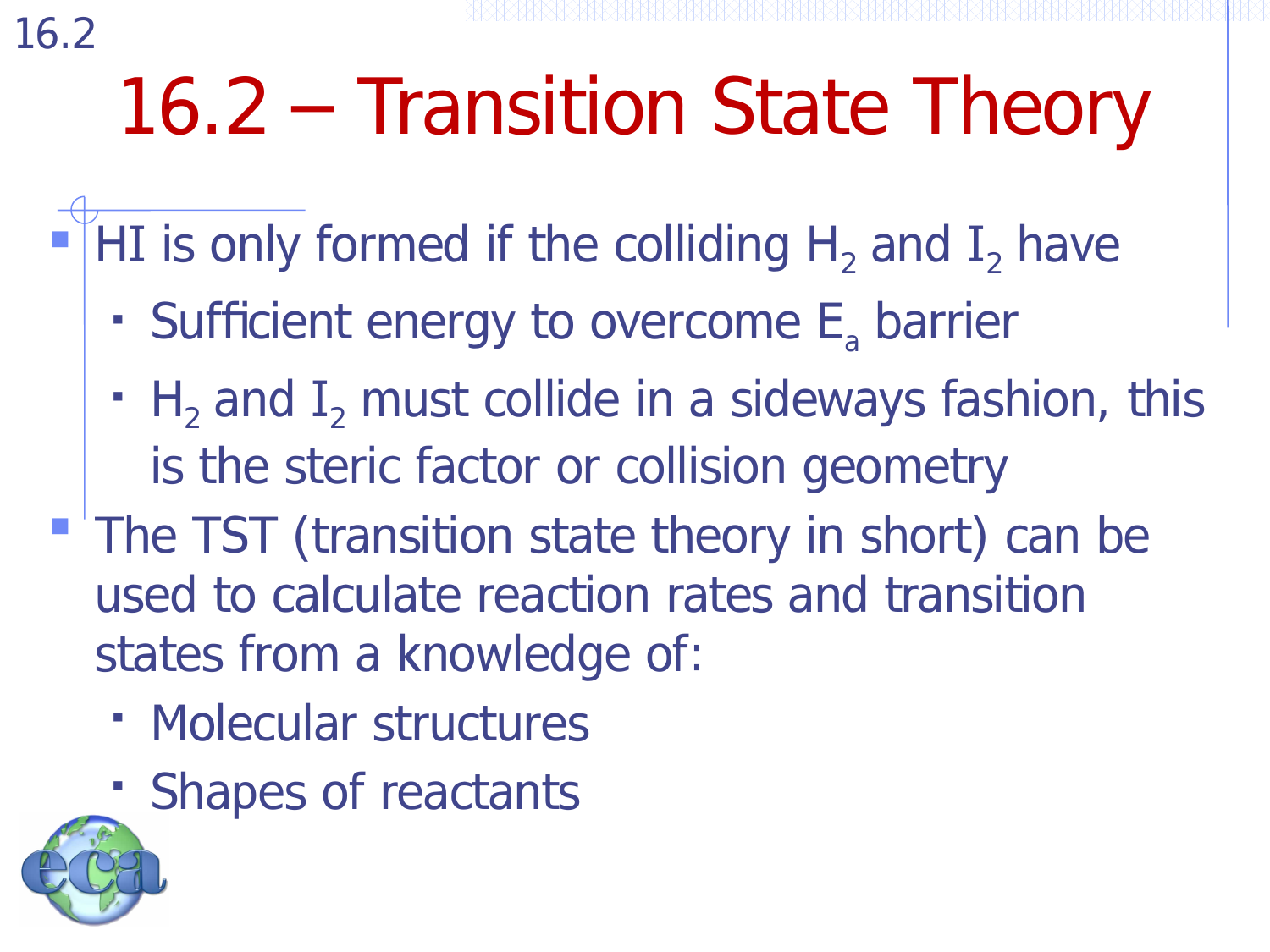

# 16.2 – Transition State Theory
HI is only formed if the colliding H2 and I2 have
Sufficient energy to overcome Ea barrier
H2 and I2 must collide in a sideways fashion, this is the steric factor or collision geometry
The TST (transition state theory in short) can be used to calculate reaction rates and transition states from a knowledge of:
Molecular structures
Shapes of reactants